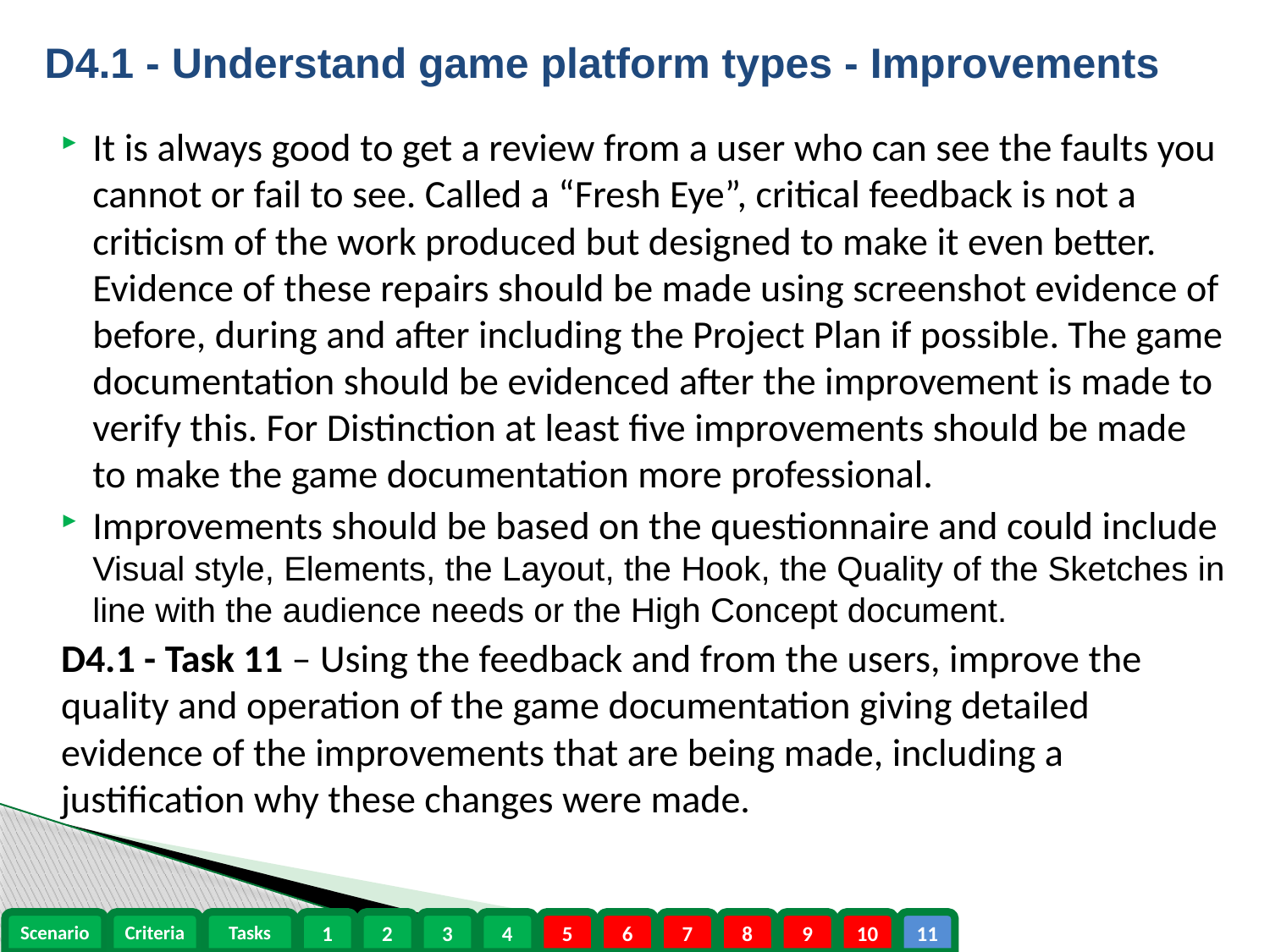

# D4.1 - Understand game platform types - Improvements
It is always good to get a review from a user who can see the faults you cannot or fail to see. Called a “Fresh Eye”, critical feedback is not a criticism of the work produced but designed to make it even better. Evidence of these repairs should be made using screenshot evidence of before, during and after including the Project Plan if possible. The game documentation should be evidenced after the improvement is made to verify this. For Distinction at least five improvements should be made to make the game documentation more professional.
Improvements should be based on the questionnaire and could include Visual style, Elements, the Layout, the Hook, the Quality of the Sketches in line with the audience needs or the High Concept document.
D4.1 - Task 11 – Using the feedback and from the users, improve the quality and operation of the game documentation giving detailed evidence of the improvements that are being made, including a justification why these changes were made.